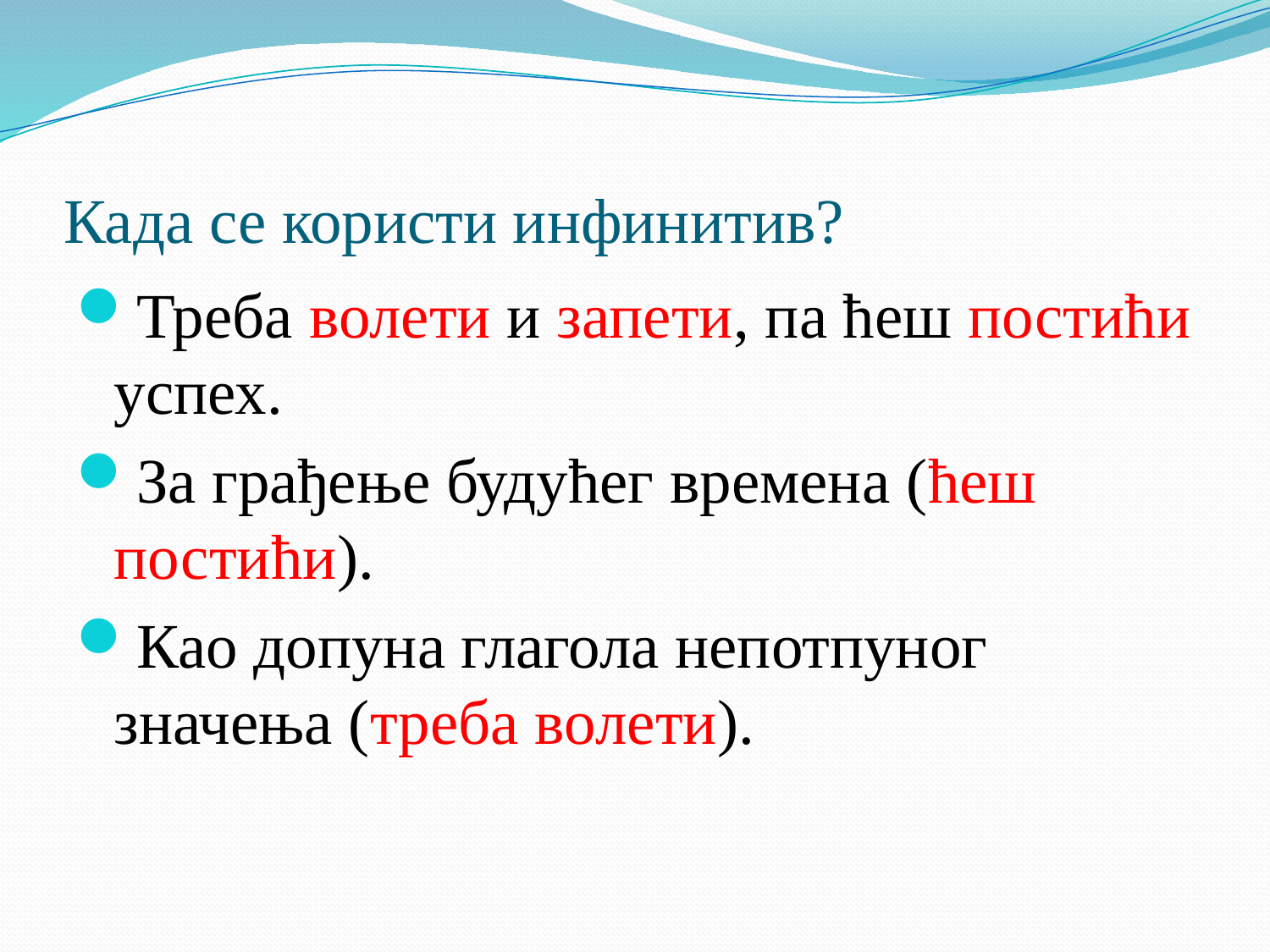

# Када се користи инфинитив?
Треба волети и запети, па ћеш постићи успех.
За грађење будућег времена (ћеш постићи).
Као допуна глагола непотпуног значења (треба волети).